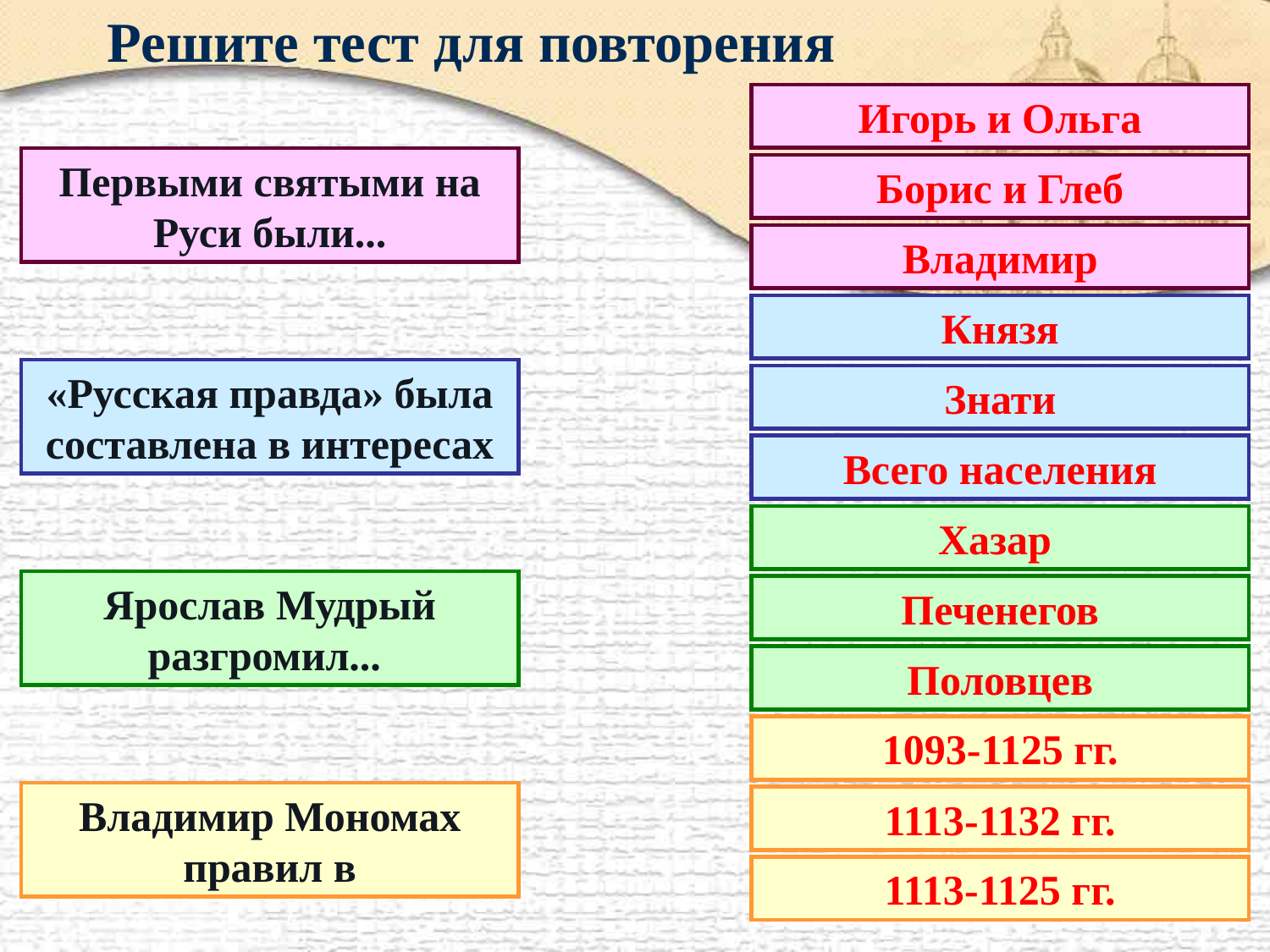

Решите тест для повторения
Игорь и Ольга
Первыми святыми на Руси были...
Борис и Глеб
Владимир
Князя
«Русская правда» была составлена в интересах
Знати
Всего населения
Хазар
Ярослав Мудрый разгромил...
Печенегов
Половцев
1093-1125 гг.
Владимир Мономах правил в
1113-1132 гг.
1113-1125 гг.